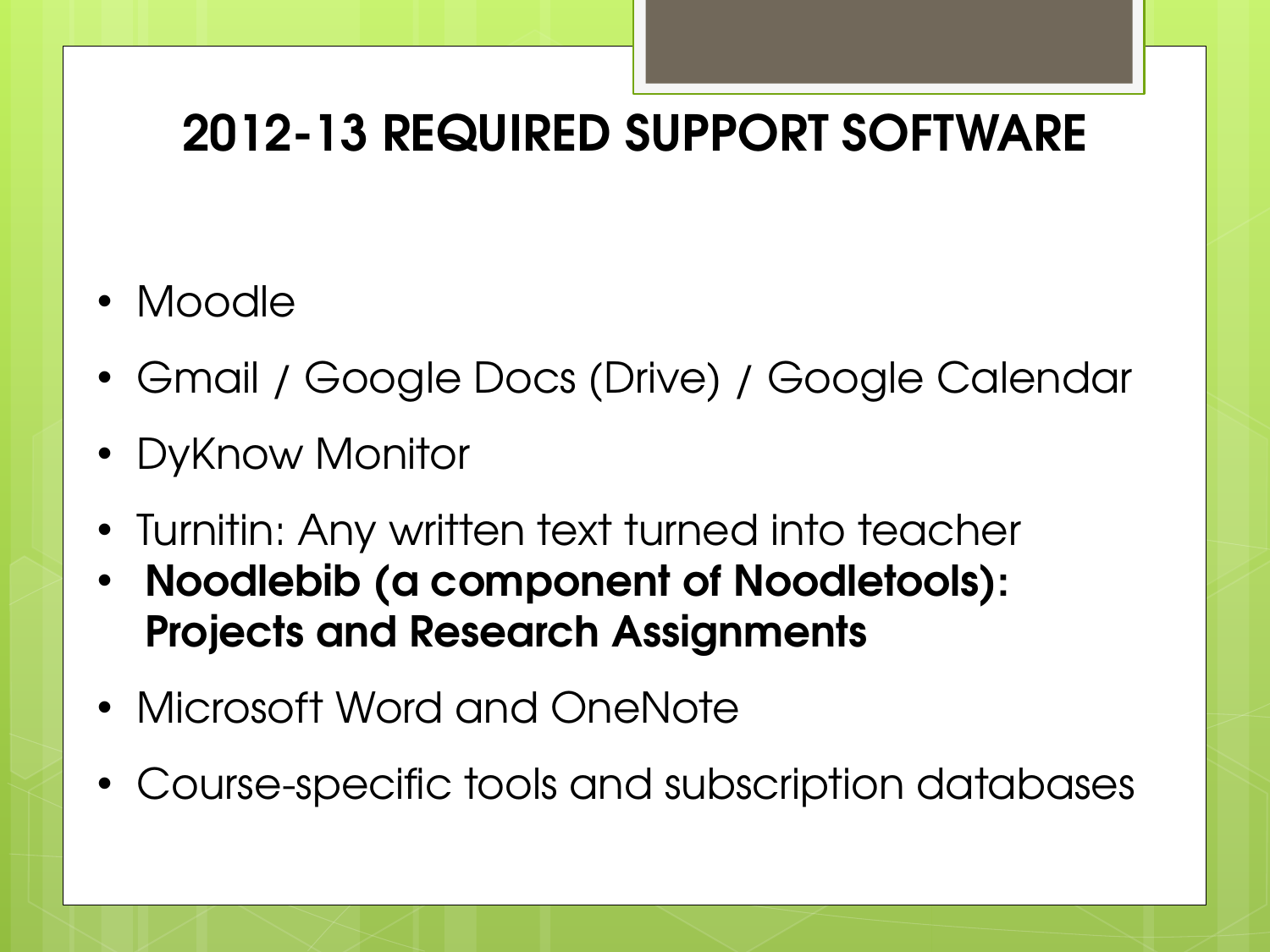

2012-13 REQUIRED SUPPORT SOFTWARE

Moodle
Gmail / Google Docs (Drive) / Google Calendar
DyKnow Monitor
Turnitin: Any written text turned into teacher
Noodlebib (a component of Noodletools): Projects and Research Assignments
Microsoft Word and OneNote
Course-specific tools and subscription databases